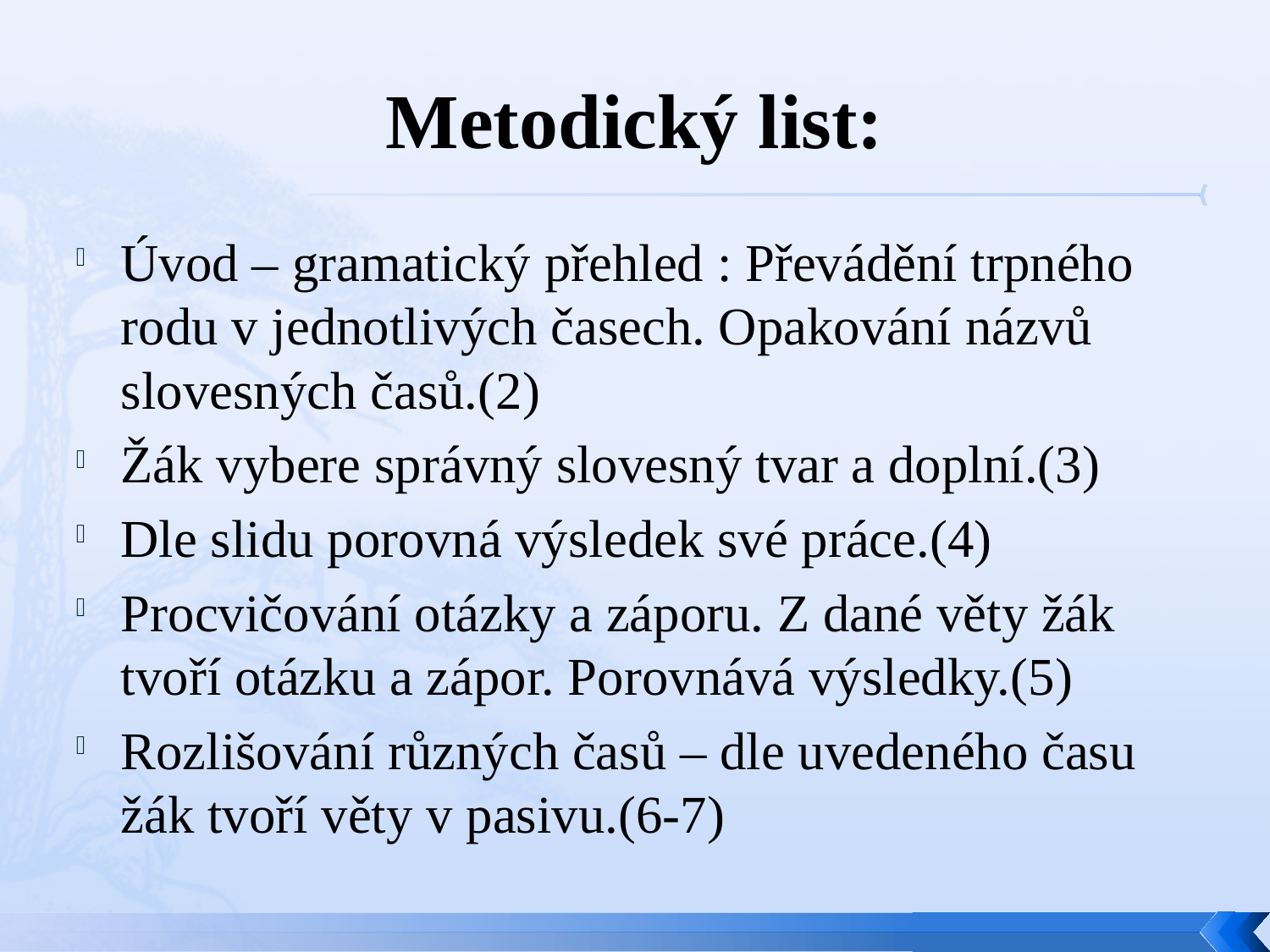

# Metodický list:
Úvod – gramatický přehled : Převádění trpného rodu v jednotlivých časech. Opakování názvů slovesných časů.(2)
Žák vybere správný slovesný tvar a doplní.(3)
Dle slidu porovná výsledek své práce.(4)
Procvičování otázky a záporu. Z dané věty žák tvoří otázku a zápor. Porovnává výsledky.(5)
Rozlišování různých časů – dle uvedeného času žák tvoří věty v pasivu.(6-7)